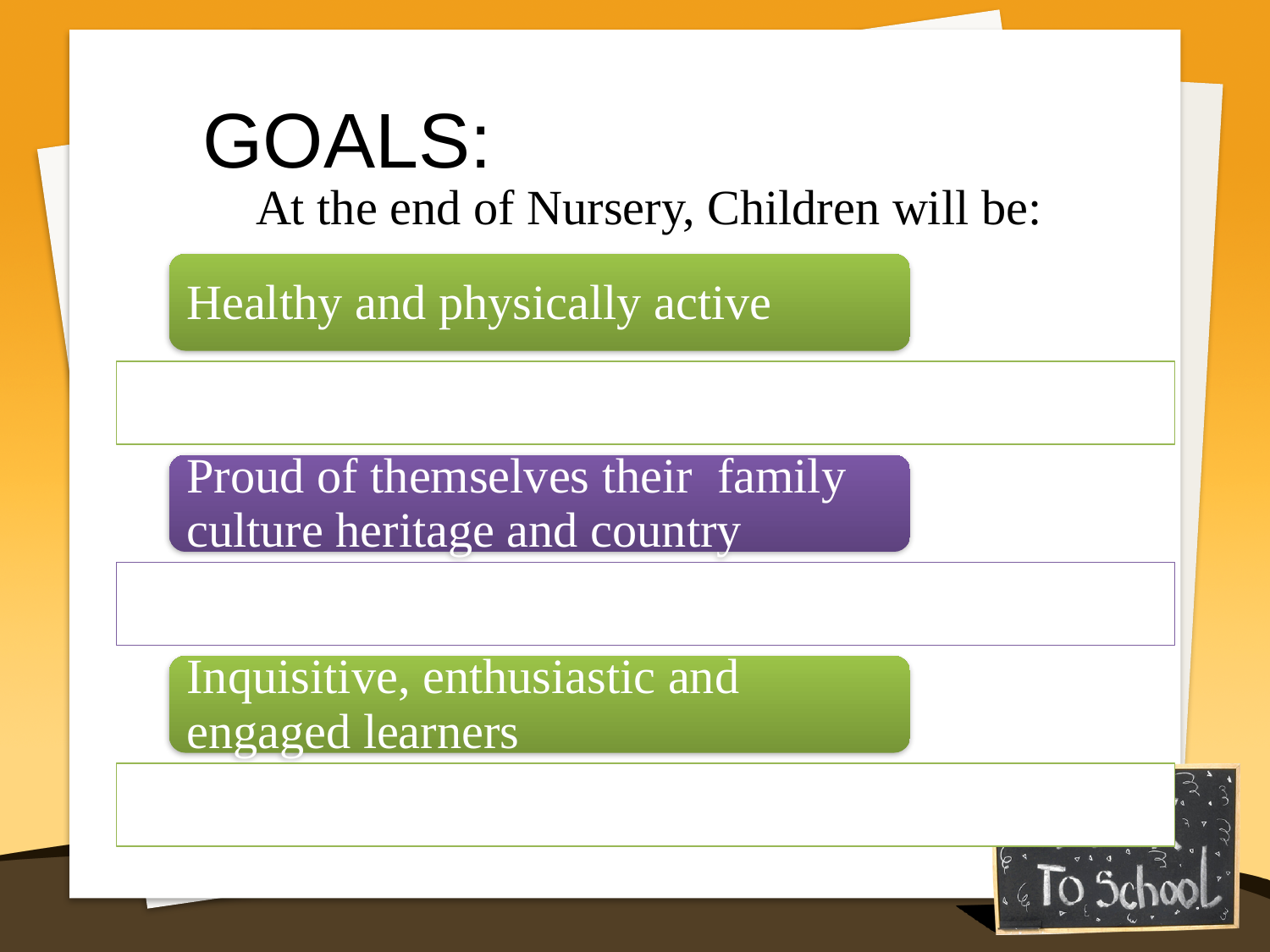

GOALS:

At the end of Nursery, Children will be:
Healthy and physically active
Proud of themselves their  family culture heritage and country
Inquisitive, enthusiastic and engaged learners